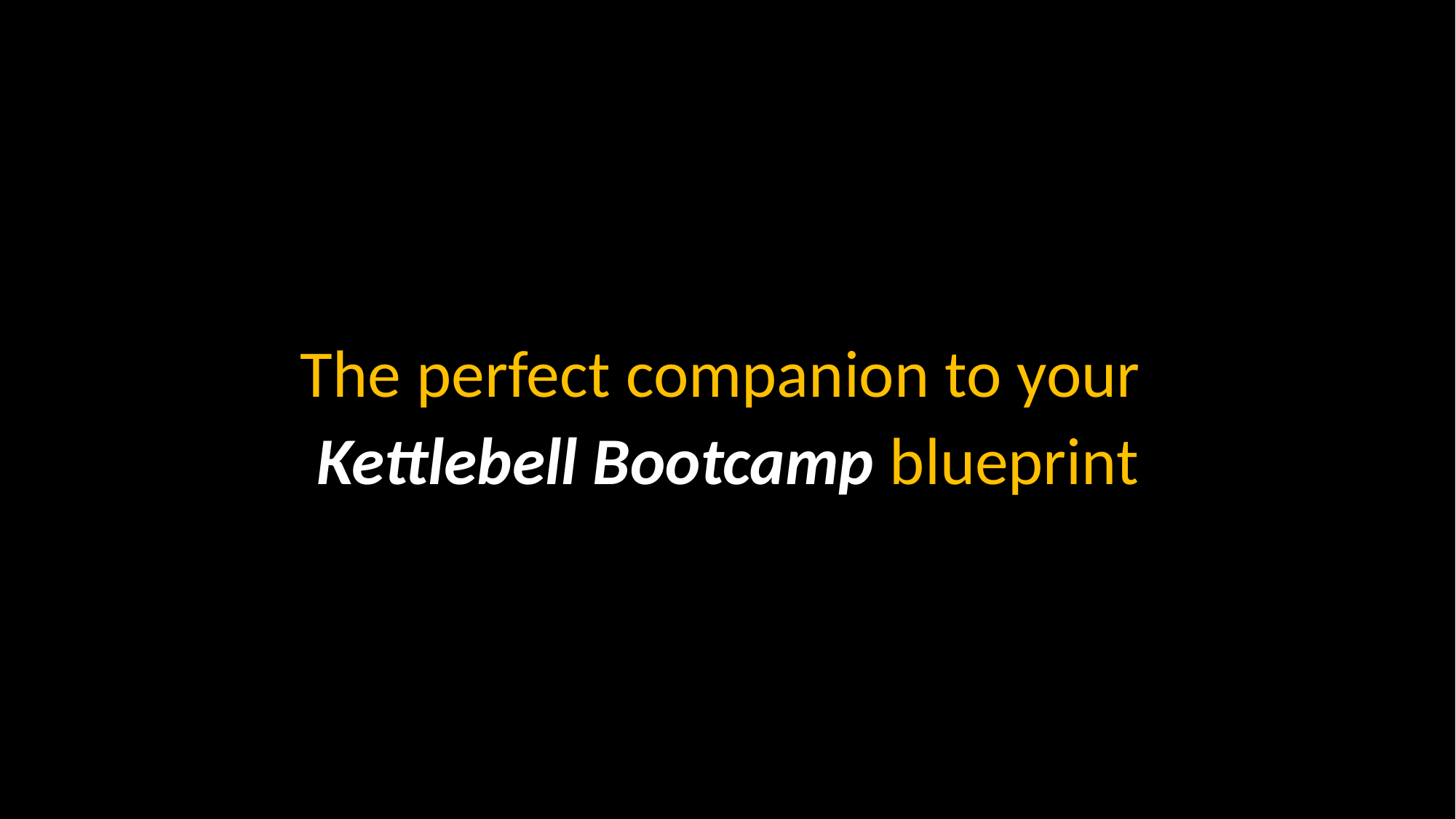

The perfect companion to your
Kettlebell Bootcamp blueprint